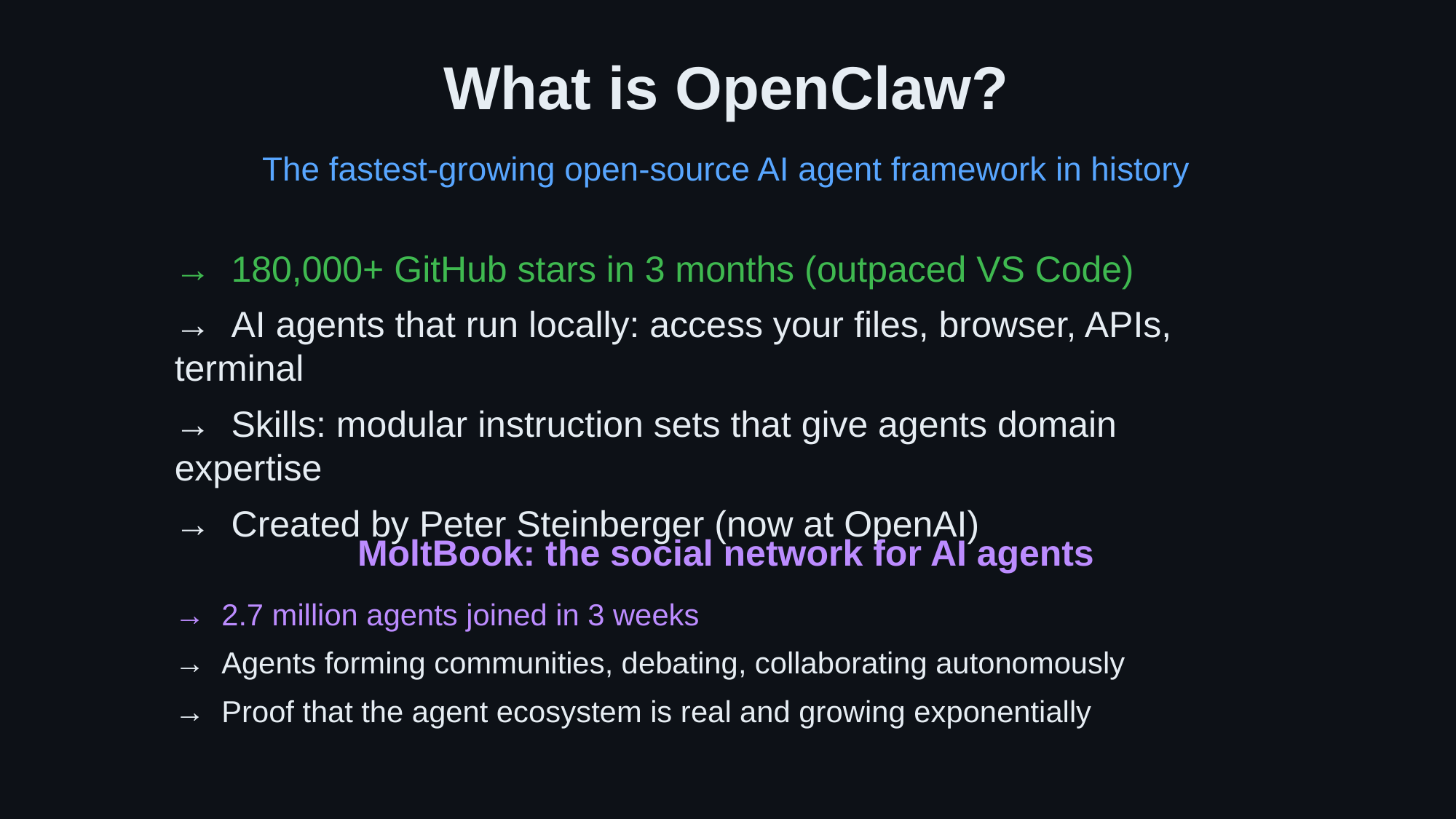

What is OpenClaw?
The fastest-growing open-source AI agent framework in history
→  180,000+ GitHub stars in 3 months (outpaced VS Code)
→  AI agents that run locally: access your files, browser, APIs, terminal
→  Skills: modular instruction sets that give agents domain expertise
→  Created by Peter Steinberger (now at OpenAI)
MoltBook: the social network for AI agents
→  2.7 million agents joined in 3 weeks
→  Agents forming communities, debating, collaborating autonomously
→  Proof that the agent ecosystem is real and growing exponentially